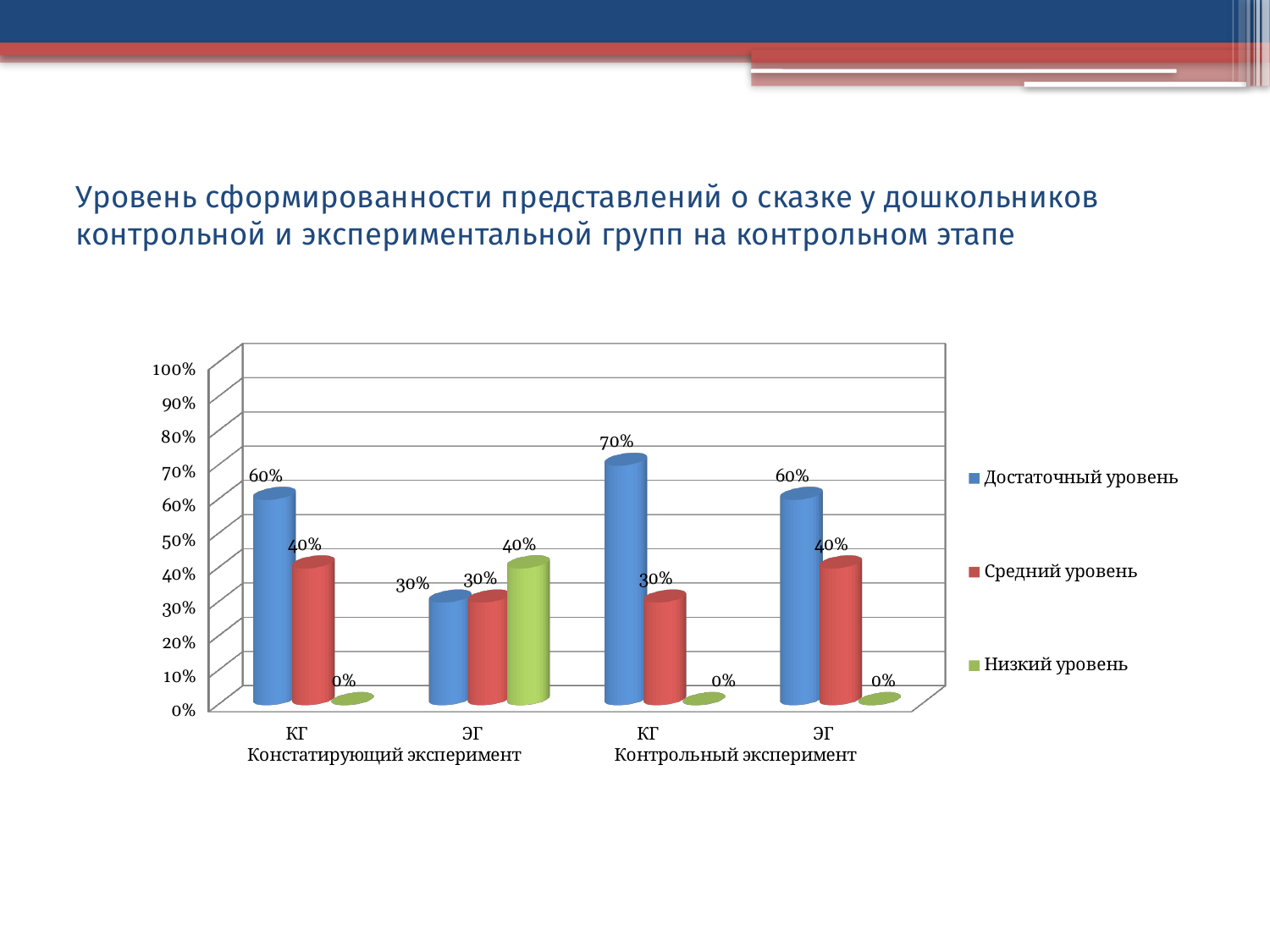

# Уровень сформированности представлений о сказке у дошкольников контрольной и экспериментальной групп на контрольном этапе

[unsupported chart]